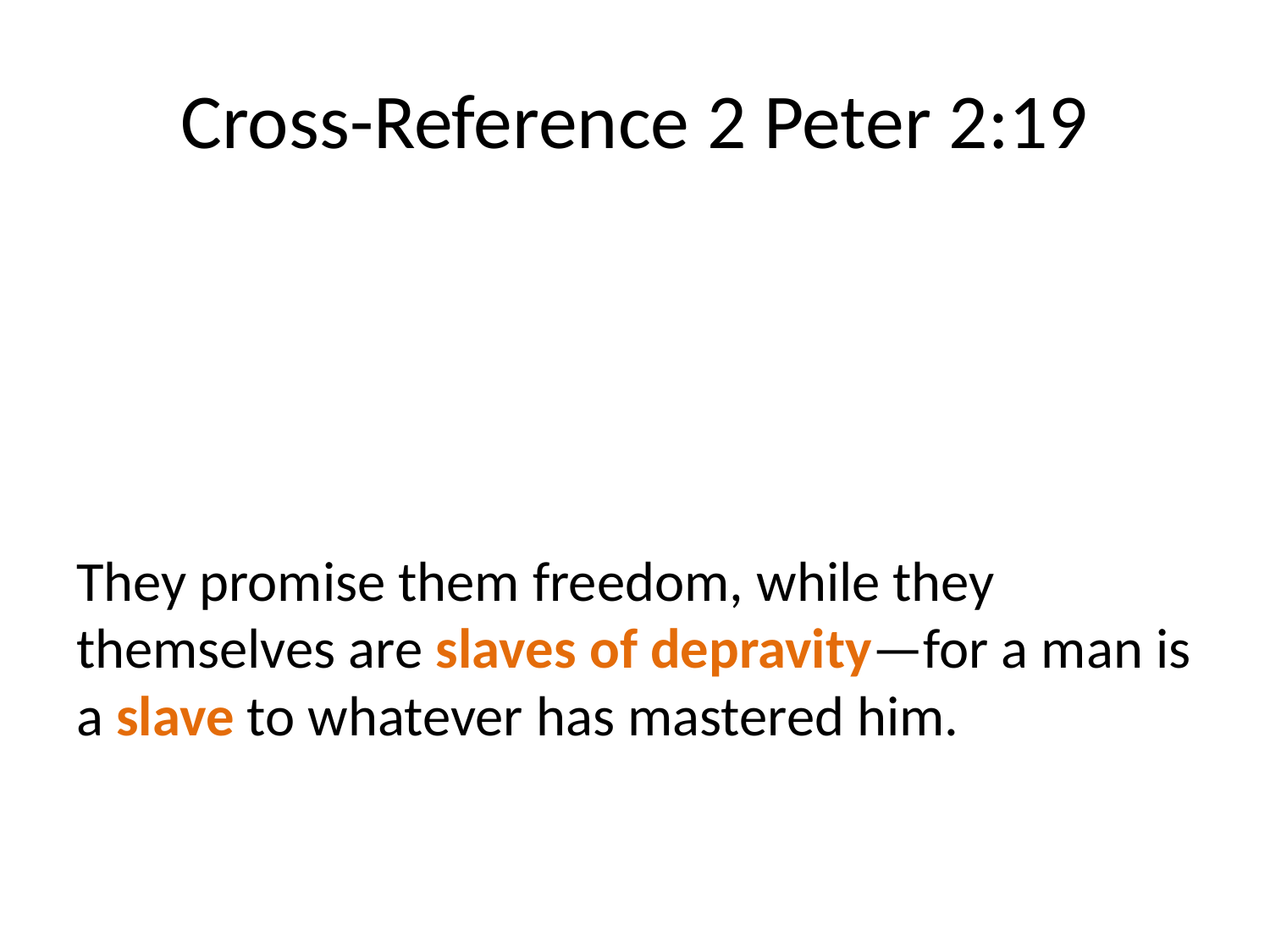

# Cross-Reference 2 Peter 2:19

They promise them freedom, while they themselves are slaves of depravity—for a man is a slave to whatever has mastered him.